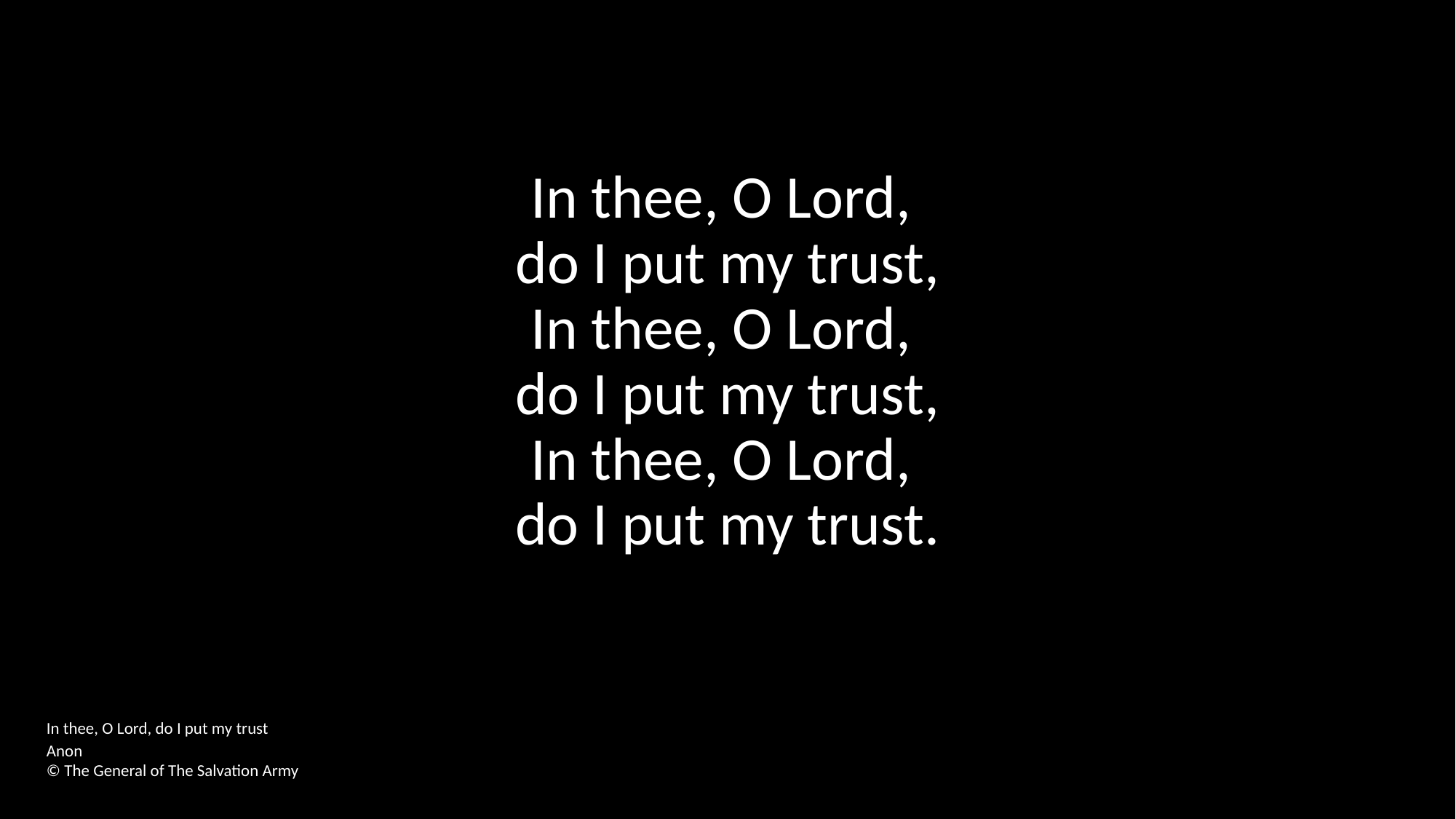

In thee, O Lord,
do I put my trust,
In thee, O Lord,
do I put my trust,
In thee, O Lord,
do I put my trust.
In thee, O Lord, do I put my trust
Anon
© The General of The Salvation Army